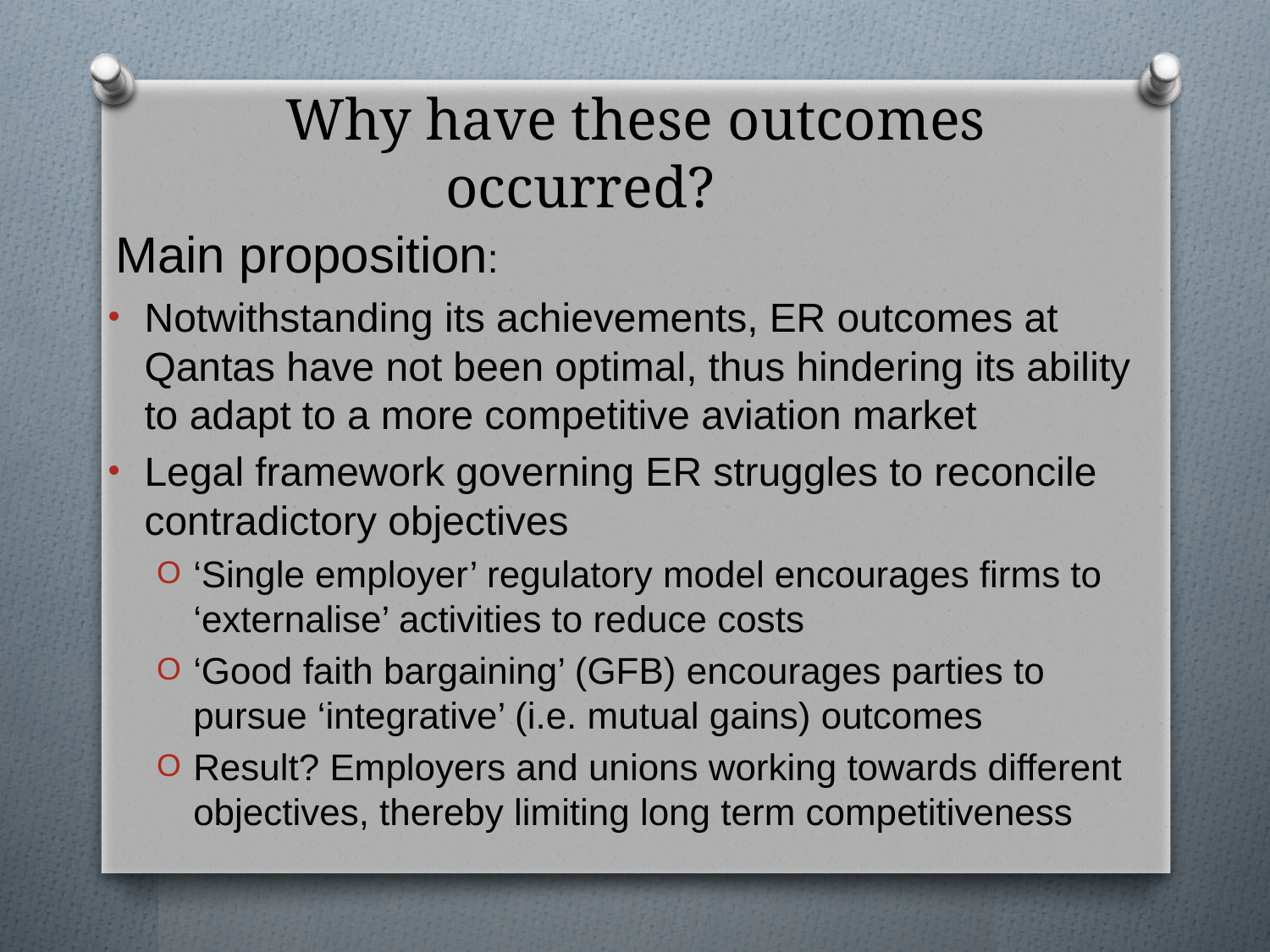

# Why have these outcomes occurred?
Main proposition:
Notwithstanding its achievements, ER outcomes at Qantas have not been optimal, thus hindering its ability to adapt to a more competitive aviation market
Legal framework governing ER struggles to reconcile contradictory objectives
‘Single employer’ regulatory model encourages firms to ‘externalise’ activities to reduce costs
‘Good faith bargaining’ (GFB) encourages parties to pursue ‘integrative’ (i.e. mutual gains) outcomes
Result? Employers and unions working towards different objectives, thereby limiting long term competitiveness